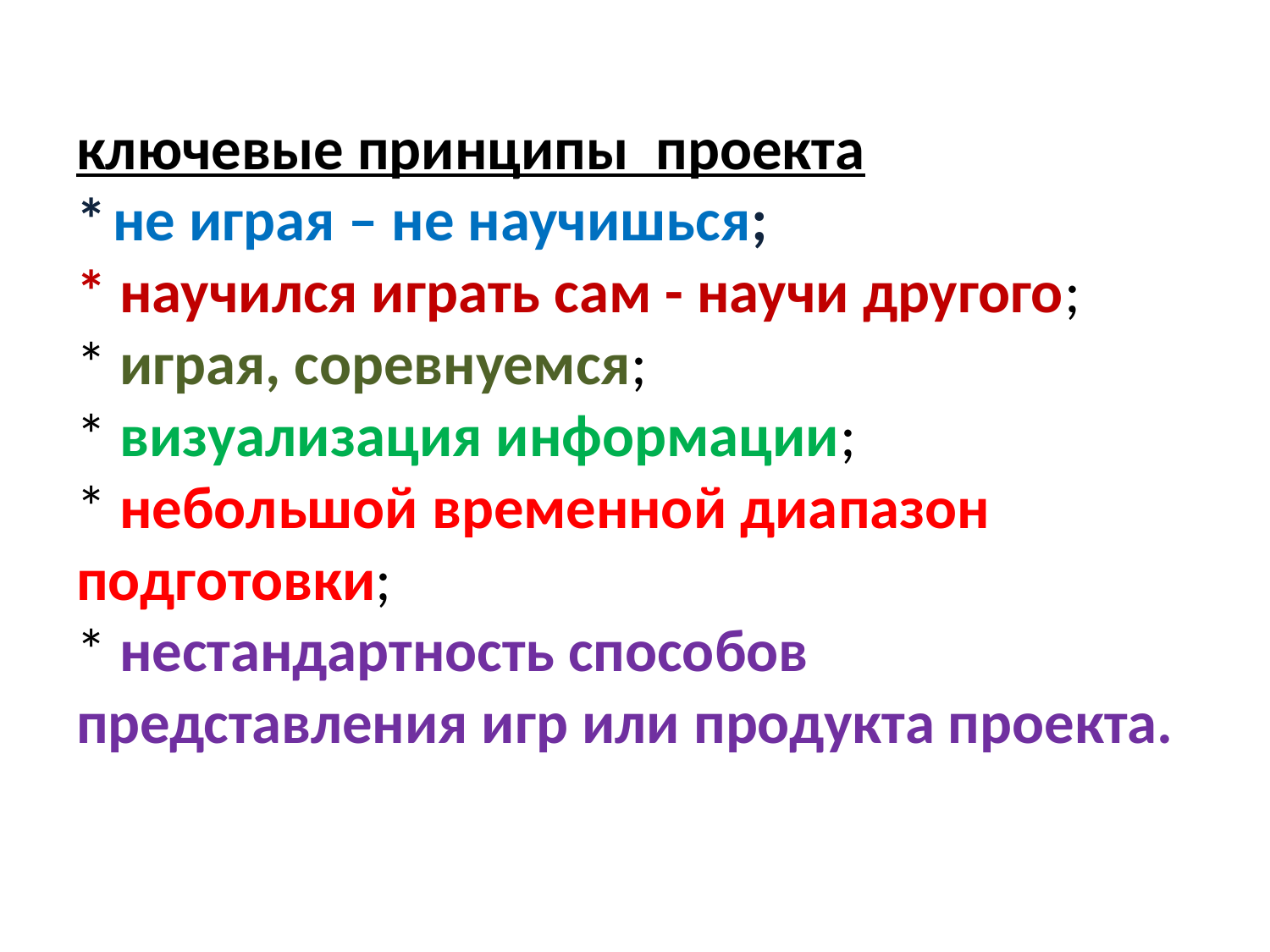

# ключевые принципы  проекта * не играя – не научишься; * научился играть сам - научи другого; * играя, соревнуемся; * визуализация информации; * небольшой временной диапазон подготовки; * нестандартность способов представления игр или продукта проекта.